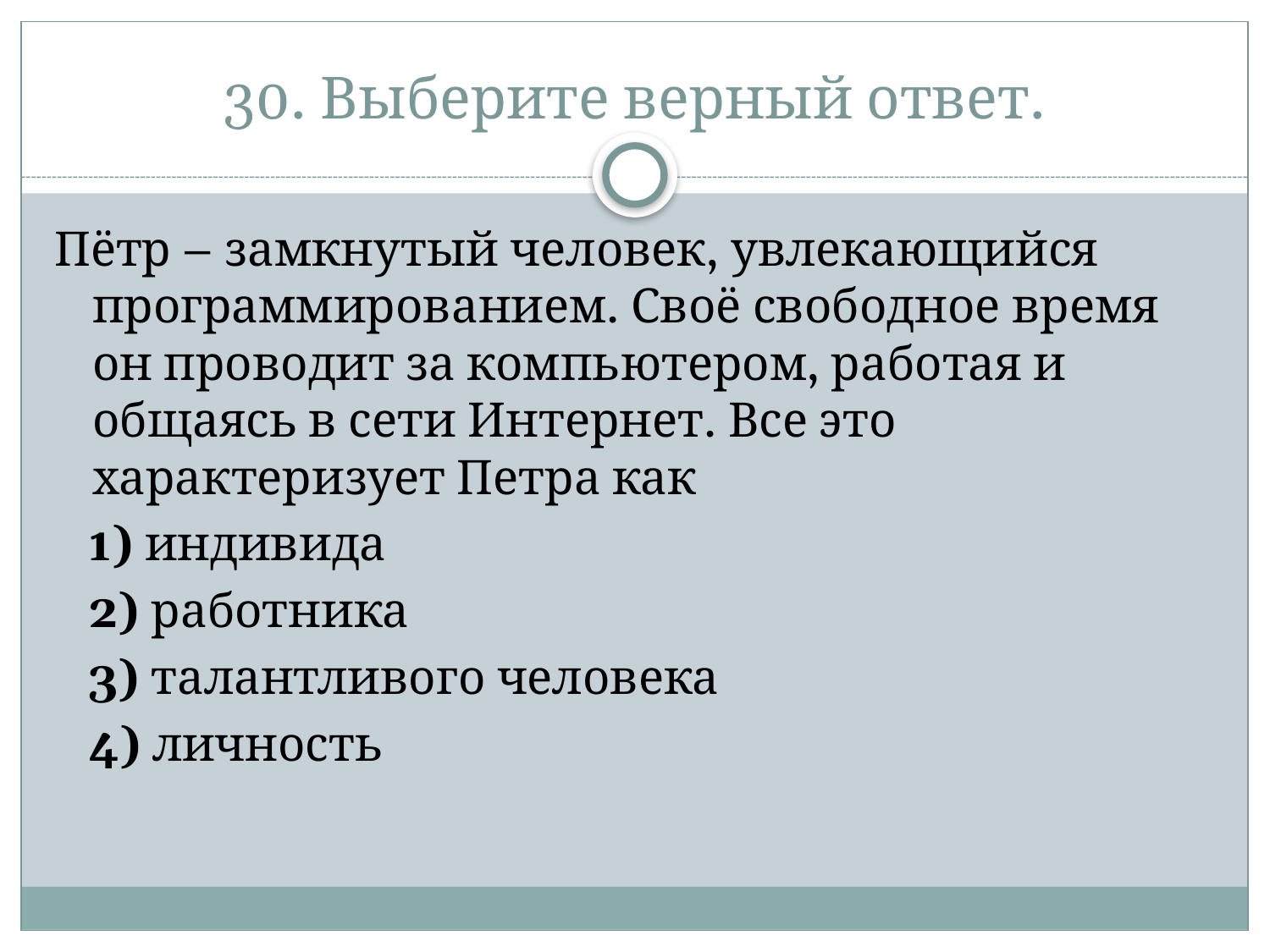

# 30. Выберите верный ответ.
Пётр – замкнутый человек, увлекающийся программированием. Своё свободное время он проводит за компьютером, работая и общаясь в сети Интернет. Все это характеризует Петра как
   1) индивида
   2) работника
   3) талантливого человека
   4) личность